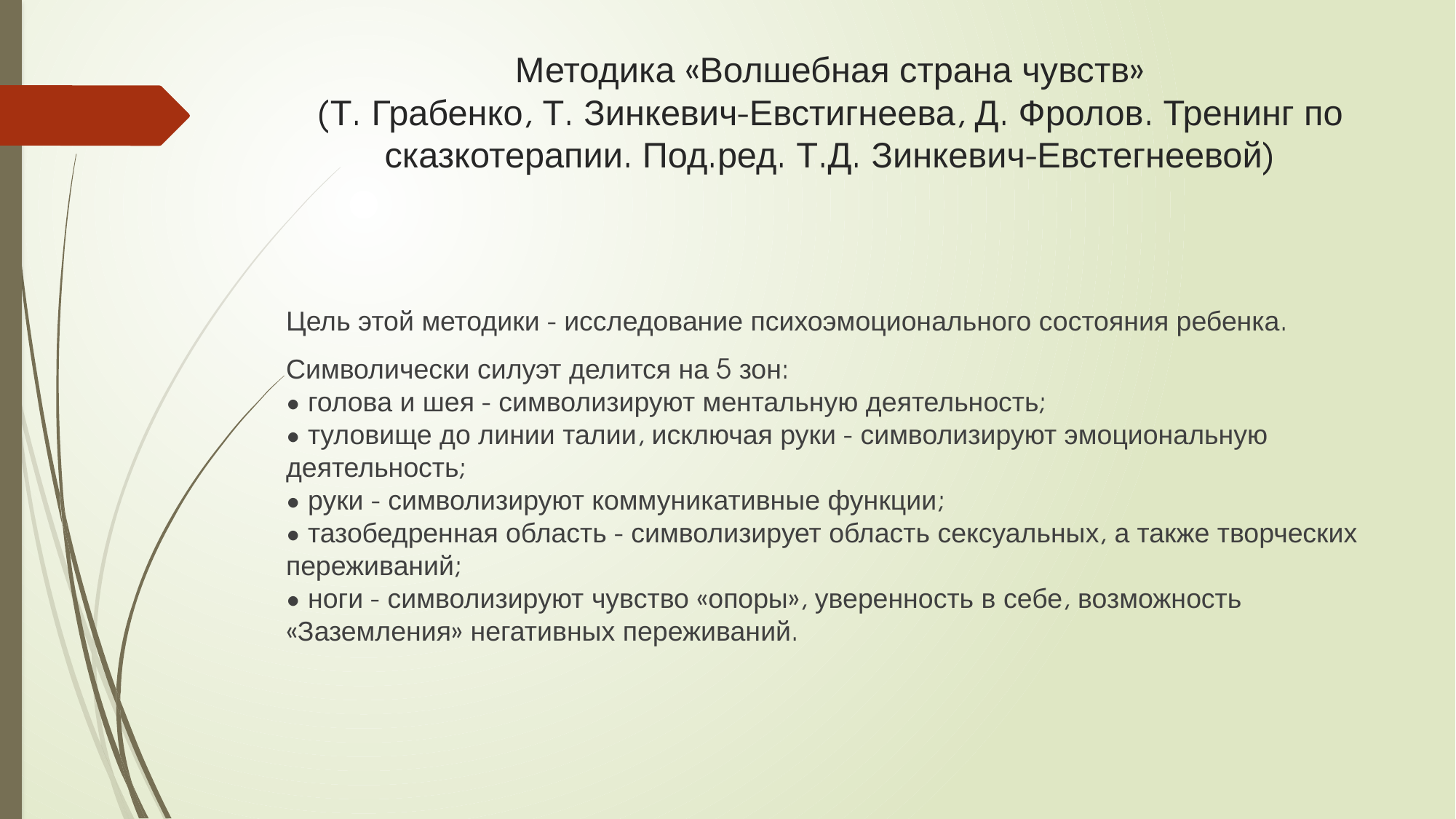

# Методика «Волшебная страна чувств» (Т. Грабенко, Т. Зинкевич-Евстигнеева, Д. Фролов. Тренинг по сказкотерапии. Под.ред. Т.Д. Зинкевич-Евстегнеевой)
Цель этой методики - исследование психоэмоционального состояния ребенка.
Символически силуэт делится на 5 зон:
• голова и шея - символизируют ментальную деятельность;
• туловище до линии талии, исключая руки - символизируют эмоциональную деятельность;
• руки - символизируют коммуникативные функции;
• тазобедренная область - символизирует область сексуальных, а также творческих переживаний;
• ноги - символизируют чувство «опоры», уверенность в себе, возможность «Заземления» негативных переживаний.